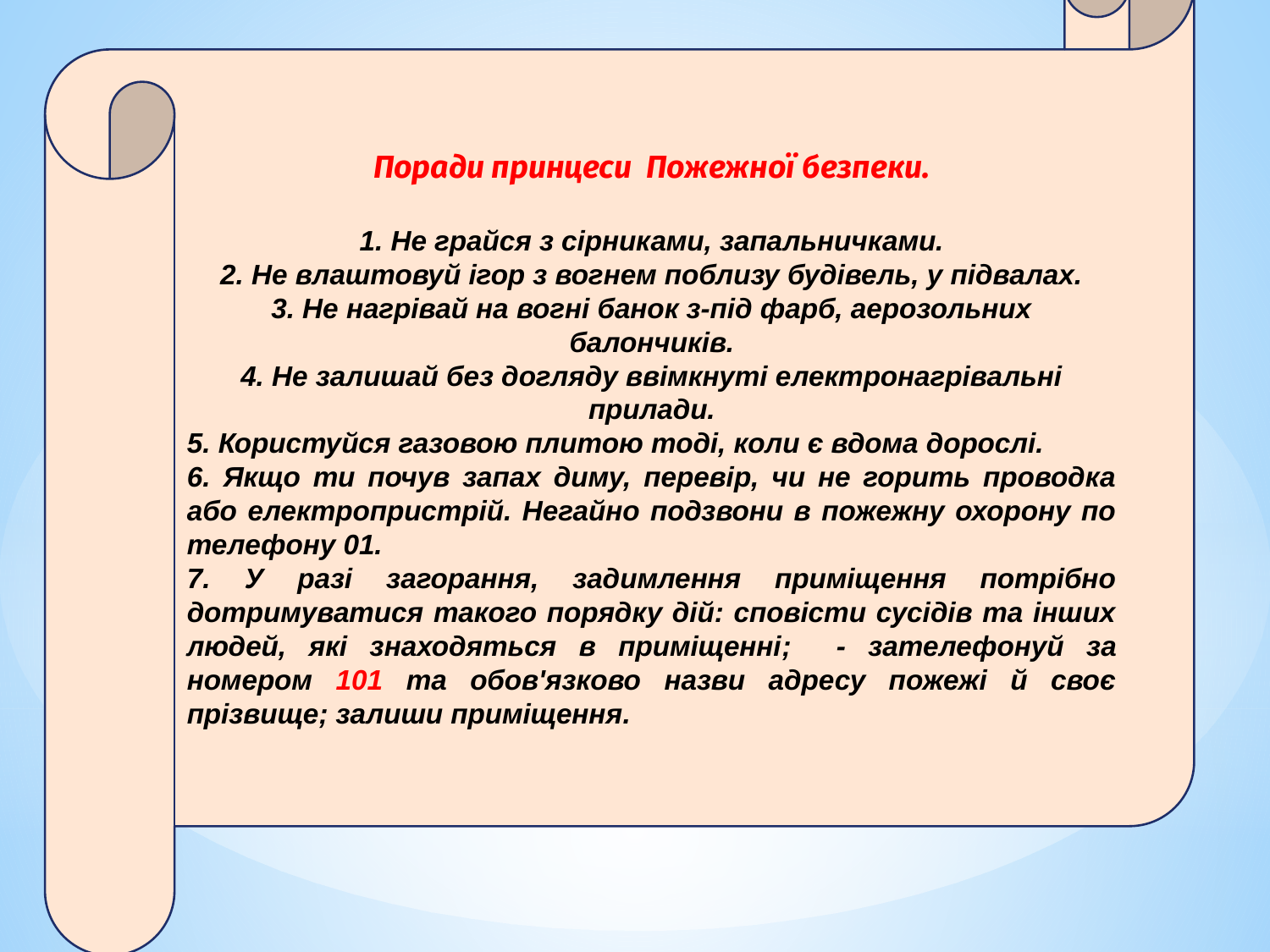

Поради принцеси  Пожежної безпеки.

1. Не грайся з сірниками, запальничками.
2. Не влаштовуй ігор з вогнем поблизу будівель, у підвалах.
3. Не нагрівай на вогні банок з-під фарб, аерозольних балончиків.
4. Не залишай без догляду ввімкнуті електронагрівальні прилади.
5. Користуйся газовою плитою тоді, коли є вдома дорослі.
6. Якщо ти почув запах диму, перевір, чи не горить проводка або електропристрій. Негайно подзвони в пожежну охорону по телефону 01.
7. У разі загорання, задимлення приміщення потрібно дотримуватися такого порядку дій: сповісти сусідів та інших людей, які знаходяться в приміщенні;  - зателефонуй за номером 101 та обов'язково назви адресу пожежі й своє прізвище; залиши приміщення.